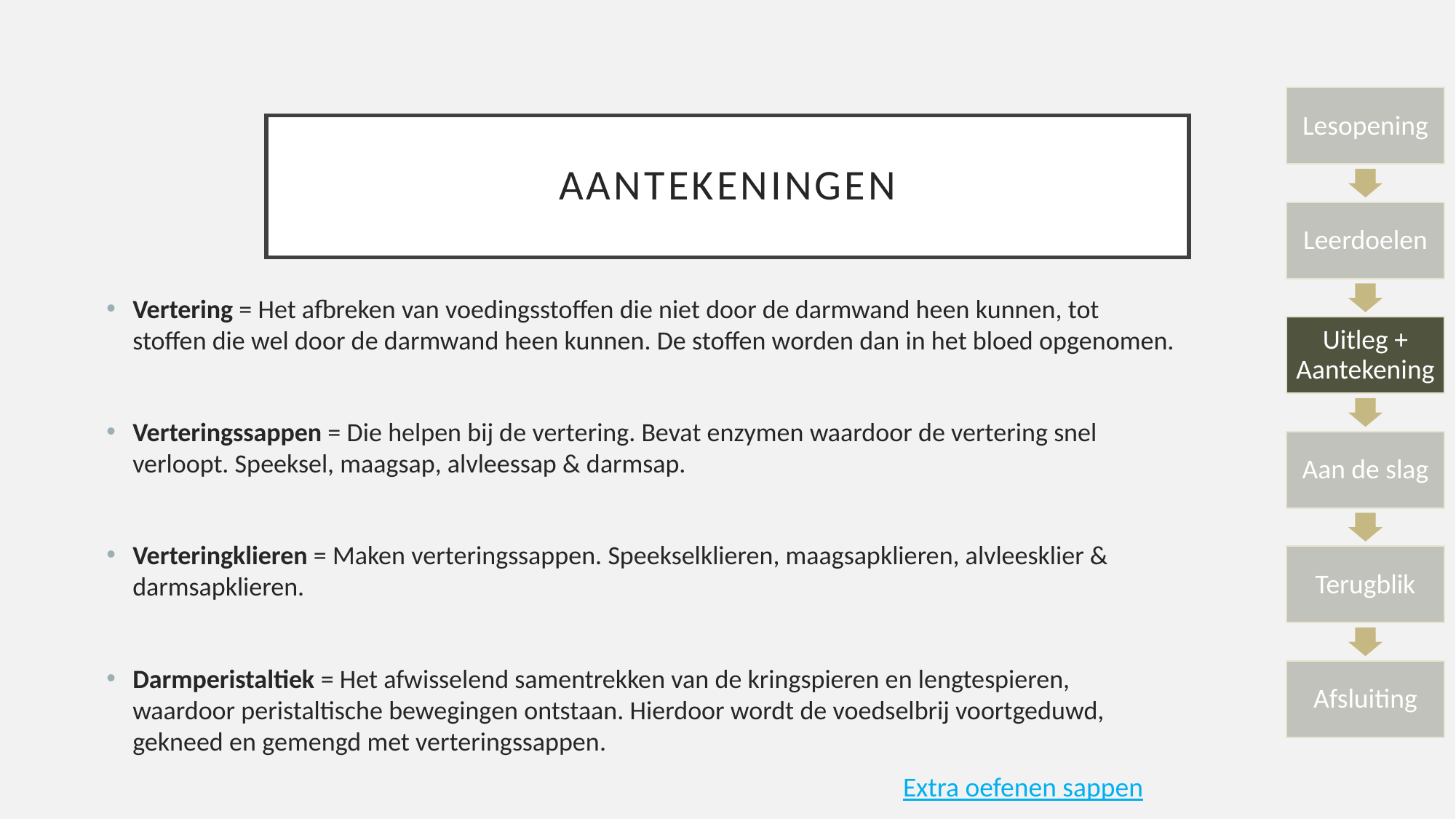

Lesopening

Leerdoelen

Uitleg + Aantekening

Aan de slag

Terugblik

Afsluiting
# aantekeningen
Vertering = Het afbreken van voedingsstoffen die niet door de darmwand heen kunnen, tot stoffen die wel door de darmwand heen kunnen. De stoffen worden dan in het bloed opgenomen.

Verteringssappen = Die helpen bij de vertering. Bevat enzymen waardoor de vertering snel verloopt. Speeksel, maagsap, alvleessap & darmsap.

Verteringklieren = Maken verteringssappen. Speekselklieren, maagsapklieren, alvleesklier & darmsapklieren.

Darmperistaltiek = Het afwisselend samentrekken van de kringspieren en lengtespieren, waardoor peristaltische bewegingen ontstaan. Hierdoor wordt de voedselbrij voortgeduwd, gekneed en gemengd met verteringssappen.

Extra oefenen sappen